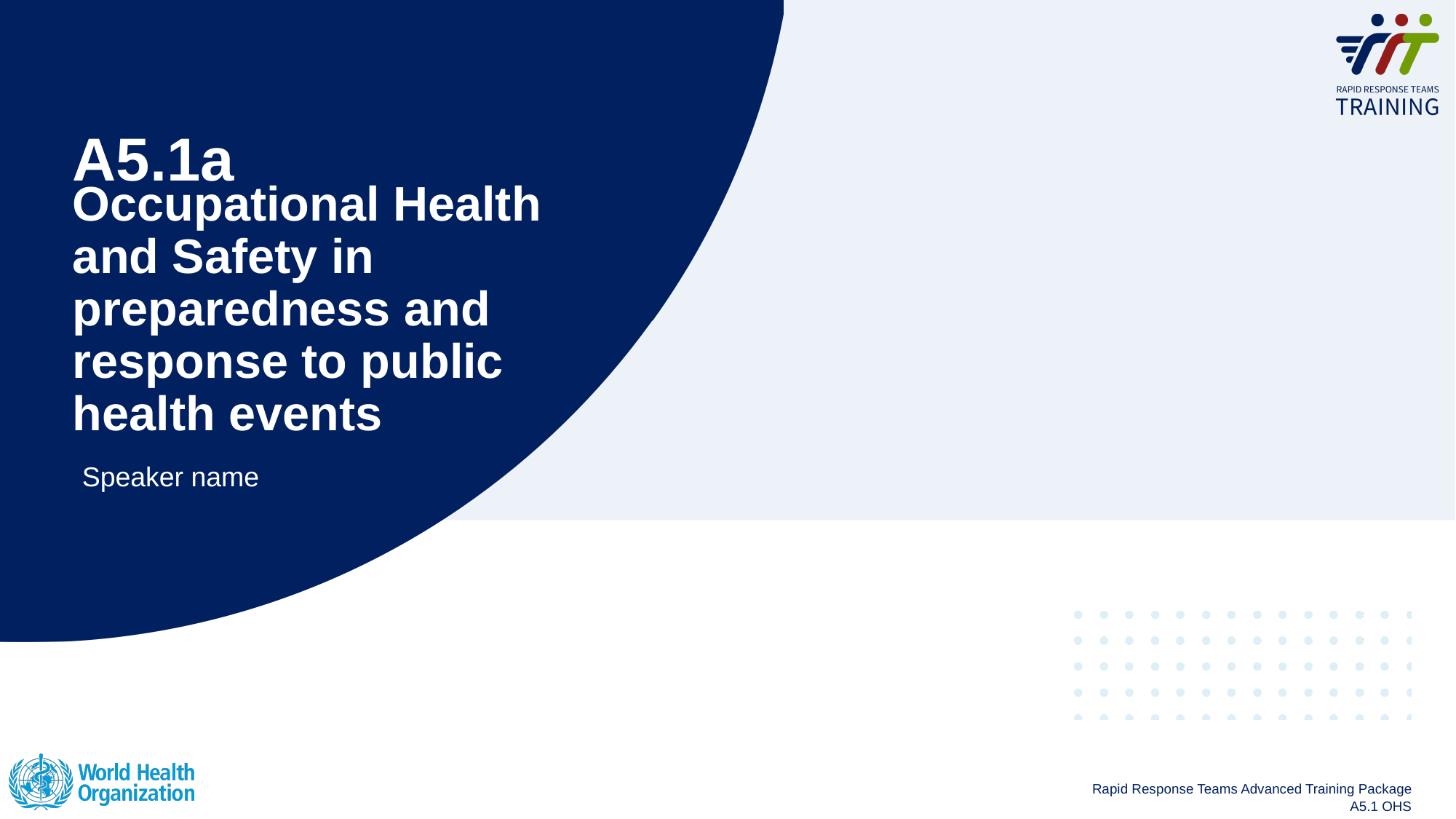

A5.1a
# Occupational Health and Safety in preparedness and response to public health events
Speaker name
1